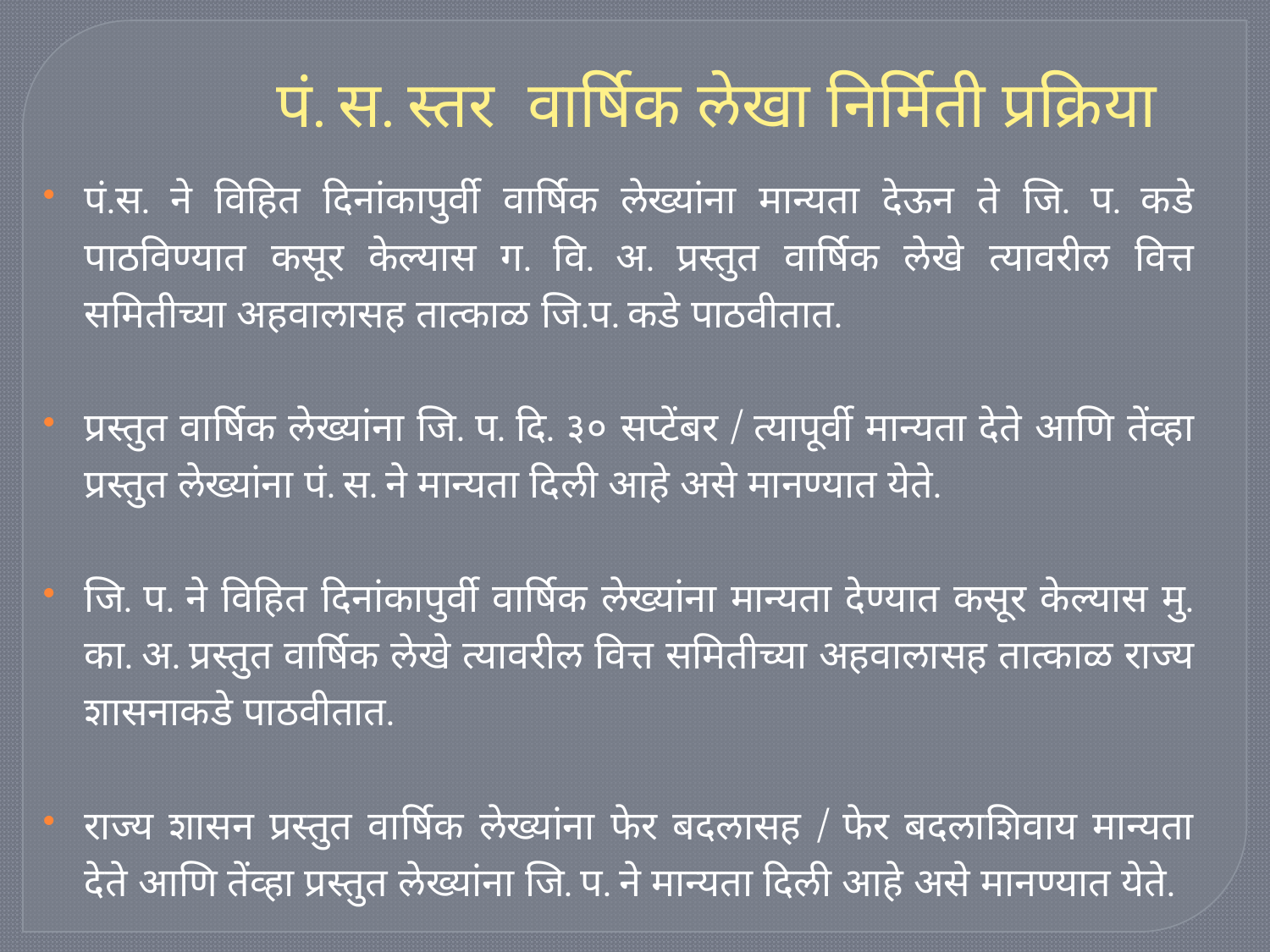

पं. स. स्तर  वार्षिक लेखा निर्मिती प्रक्रिया
पं.स. ने विहित दिनांकापुर्वी वार्षिक लेख्यांना मान्यता देऊन ते जि. प. कडे पाठविण्यात कसूर केल्यास ग. वि. अ. प्रस्तुत वार्षिक लेखे त्यावरील वित्त समितीच्या अहवालासह तात्काळ जि.प. कडे पाठवीतात.

प्रस्तुत वार्षिक लेख्यांना जि. प. दि. ३० सप्टेंबर / त्यापूर्वी मान्यता देते आणि तेंव्हा प्रस्तुत लेख्यांना पं. स. ने मान्यता दिली आहे असे मानण्यात येते.

जि. प. ने विहित दिनांकापुर्वी वार्षिक लेख्यांना मान्यता देण्यात कसूर केल्यास मु. का. अ. प्रस्तुत वार्षिक लेखे त्यावरील वित्त समितीच्या अहवालासह तात्काळ राज्य शासनाकडे पाठवीतात.

राज्य शासन प्रस्तुत वार्षिक लेख्यांना फेर बदलासह / फेर बदलाशिवाय मान्यता देते आणि तेंव्हा प्रस्तुत लेख्यांना जि. प. ने मान्यता दिली आहे असे मानण्यात येते.